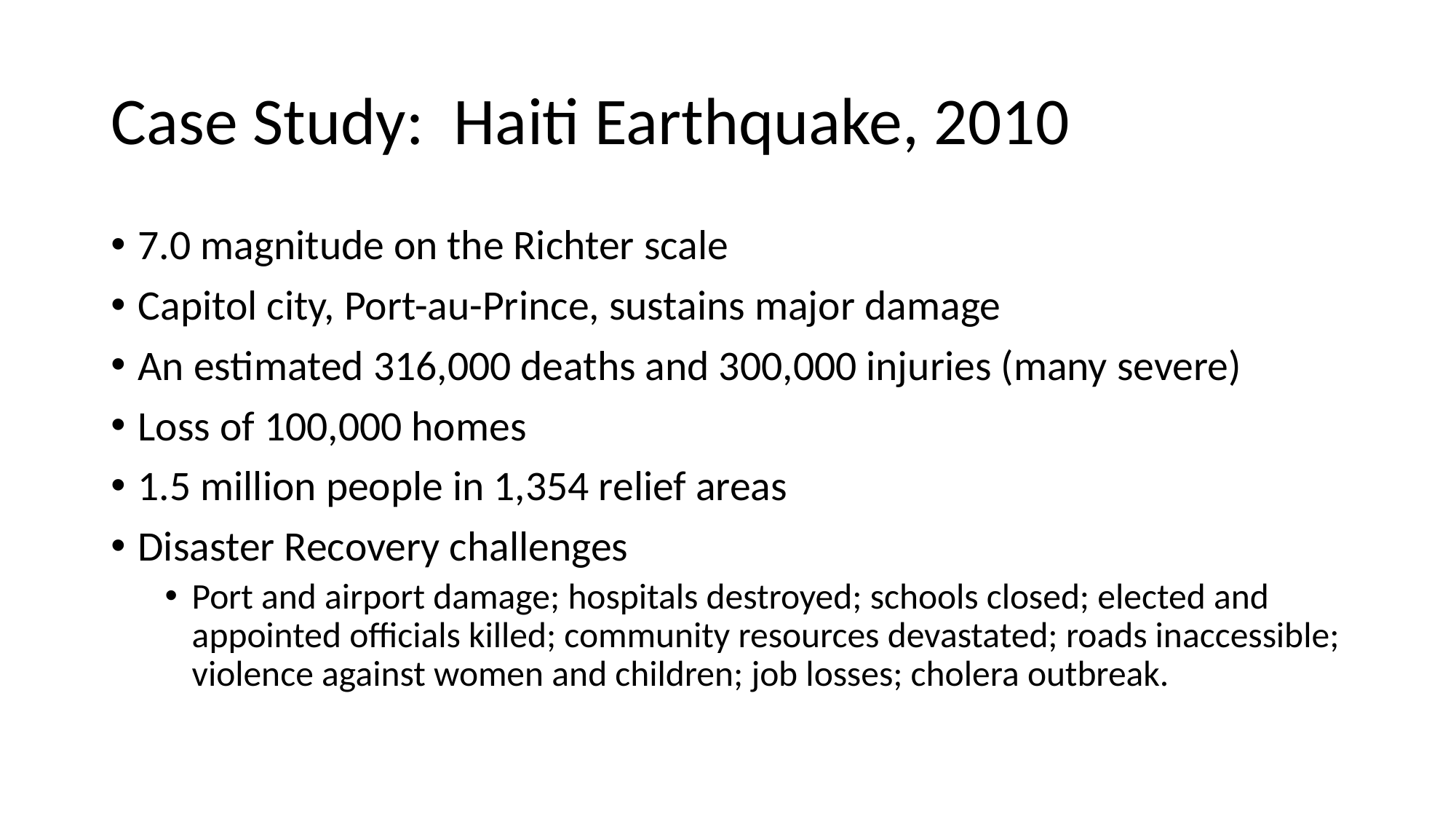

# Case Study:  Haiti Earthquake, 2010
7.0 magnitude on the Richter scale
Capitol city, Port-au-Prince, sustains major damage
An estimated 316,000 deaths and 300,000 injuries (many severe)
Loss of 100,000 homes
1.5 million people in 1,354 relief areas
Disaster Recovery challenges
Port and airport damage; hospitals destroyed; schools closed; elected and appointed officials killed; community resources devastated; roads inaccessible; violence against women and children; job losses; cholera outbreak.